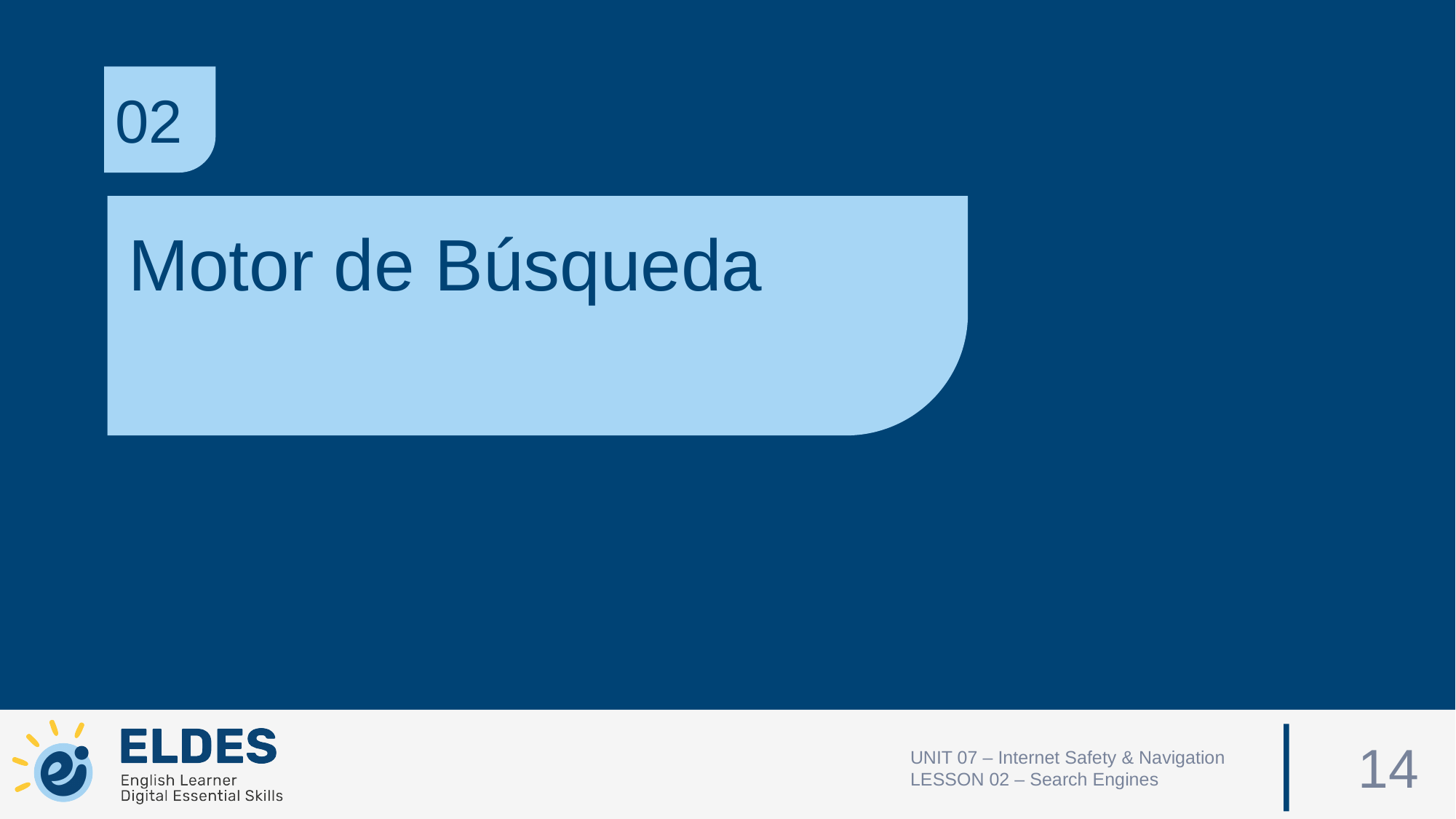

02
Motor de Búsqueda
14
UNIT 07 – Internet Safety & Navigation
LESSON 02 – Search Engines